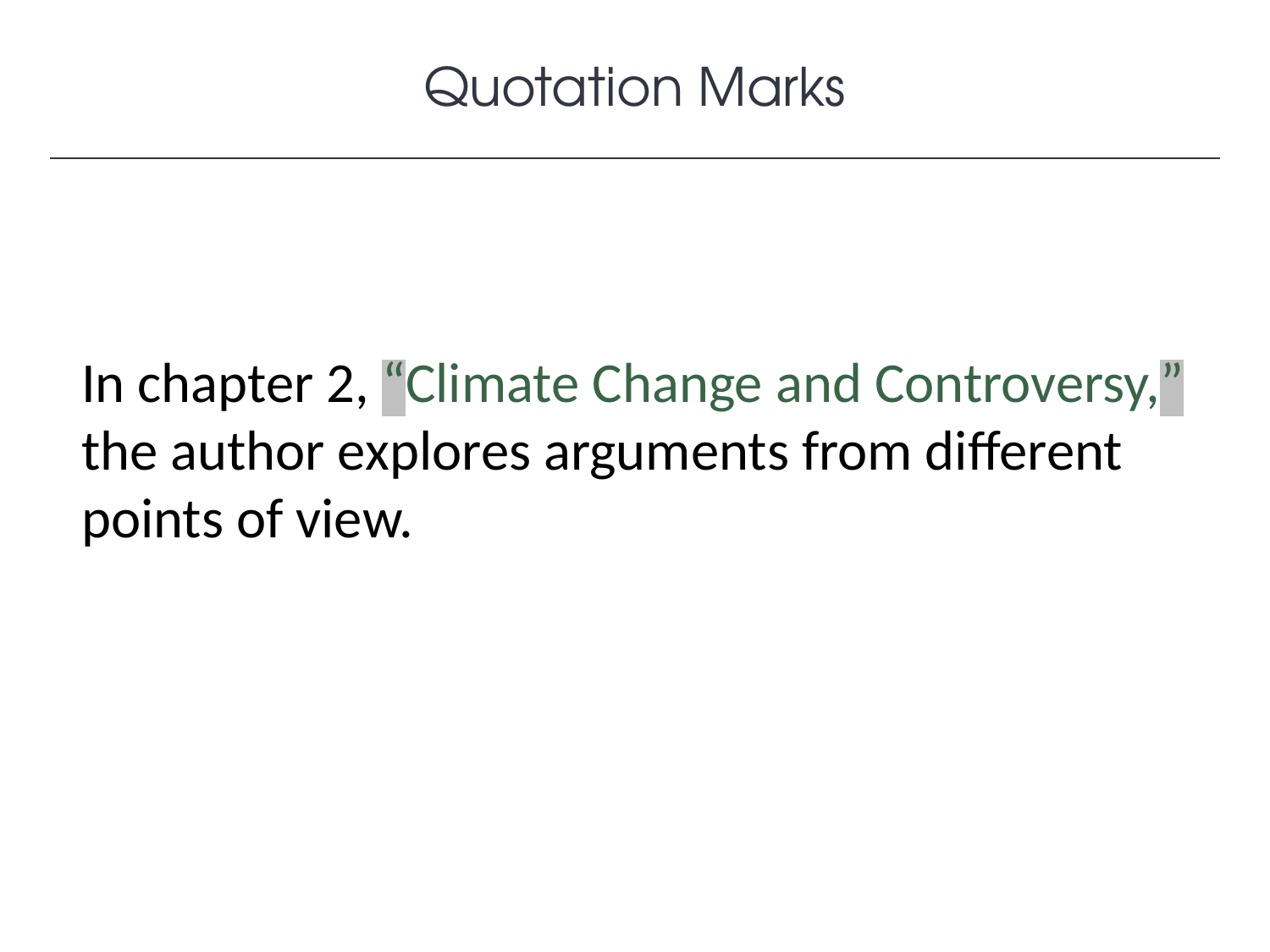

Quotation Marks
HAWKES LEARNING
In chapter 2, “Climate Change and Controversy,” the author explores arguments from different points of view.